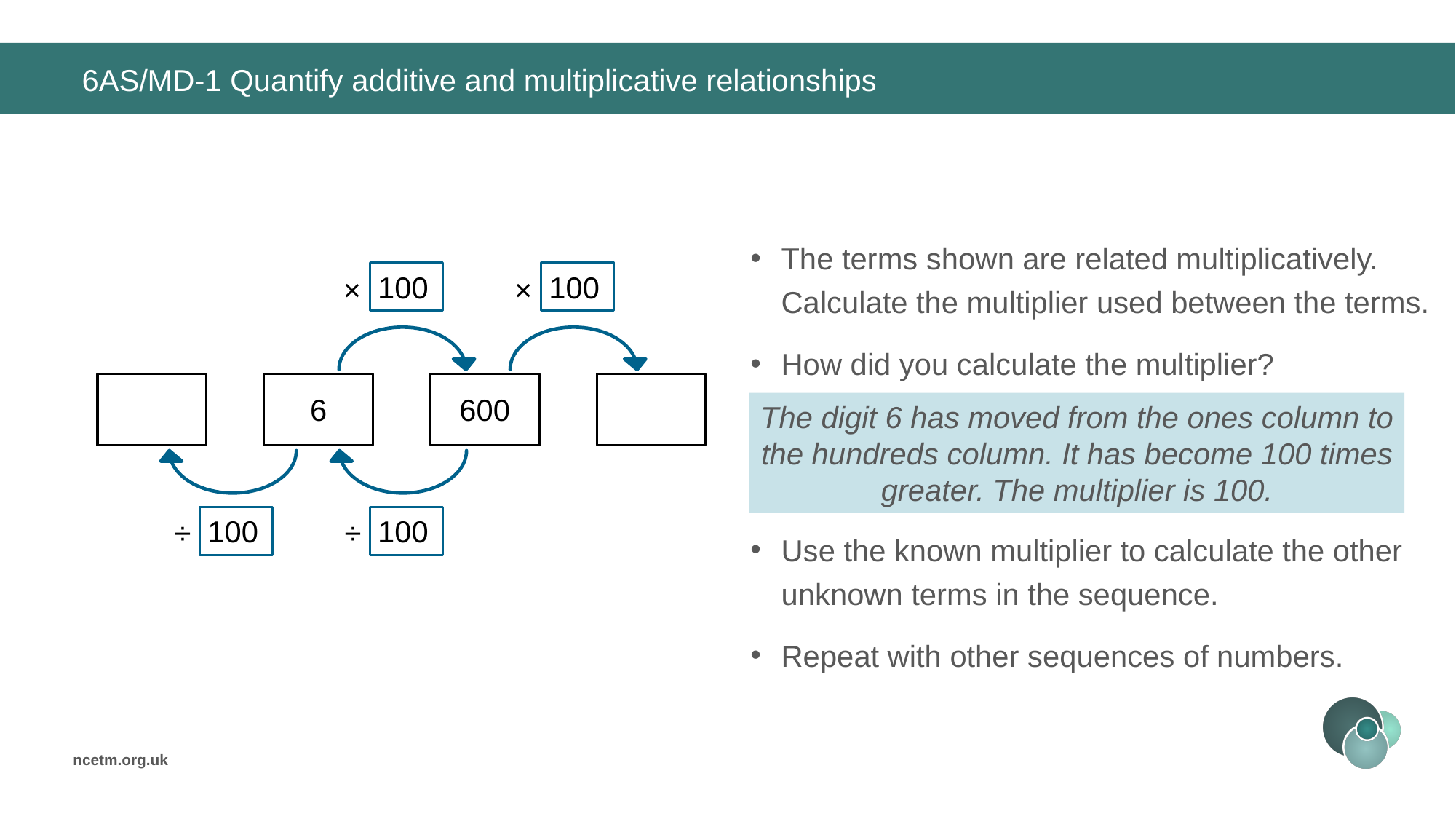

# 6AS/MD-1 Quantify additive and multiplicative relationships
The terms shown are related multiplicatively. Calculate the multiplier used between the terms.
How did you calculate the multiplier?

Use the known multiplier to calculate the other unknown terms in the sequence.
Repeat with other sequences of numbers.

100
100

×
×

0.06

6

600

60,000

The digit 6 has moved from the ones column to the hundreds column. It has become 100 times greater. The multiplier is 100.

100
100

÷
÷